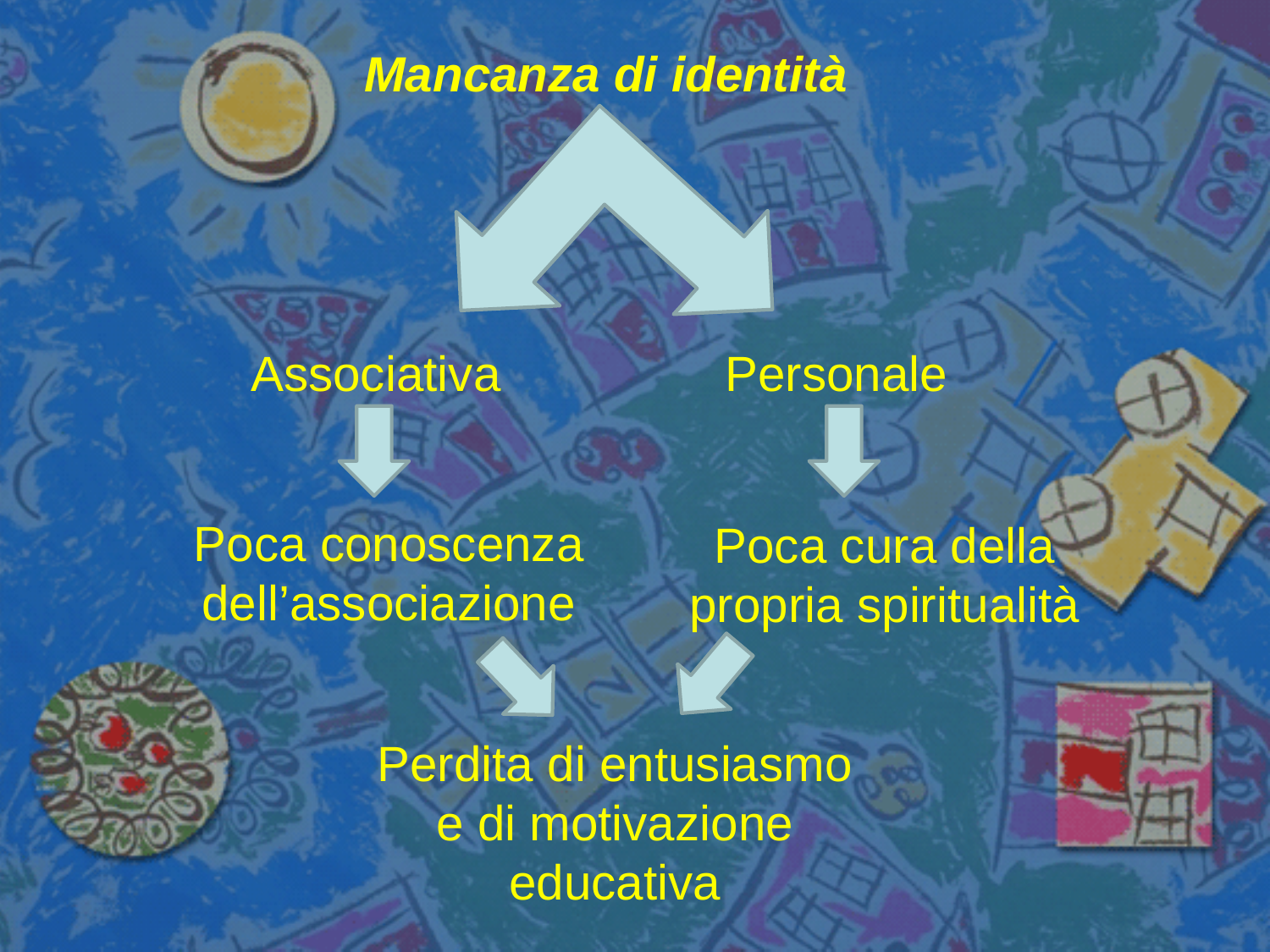

Mancanza di identità

Associativa
Personale

Poca conoscenza
dell’associazione
Poca cura della
propria spiritualità

Perdita di entusiasmo
e di motivazione
educativa